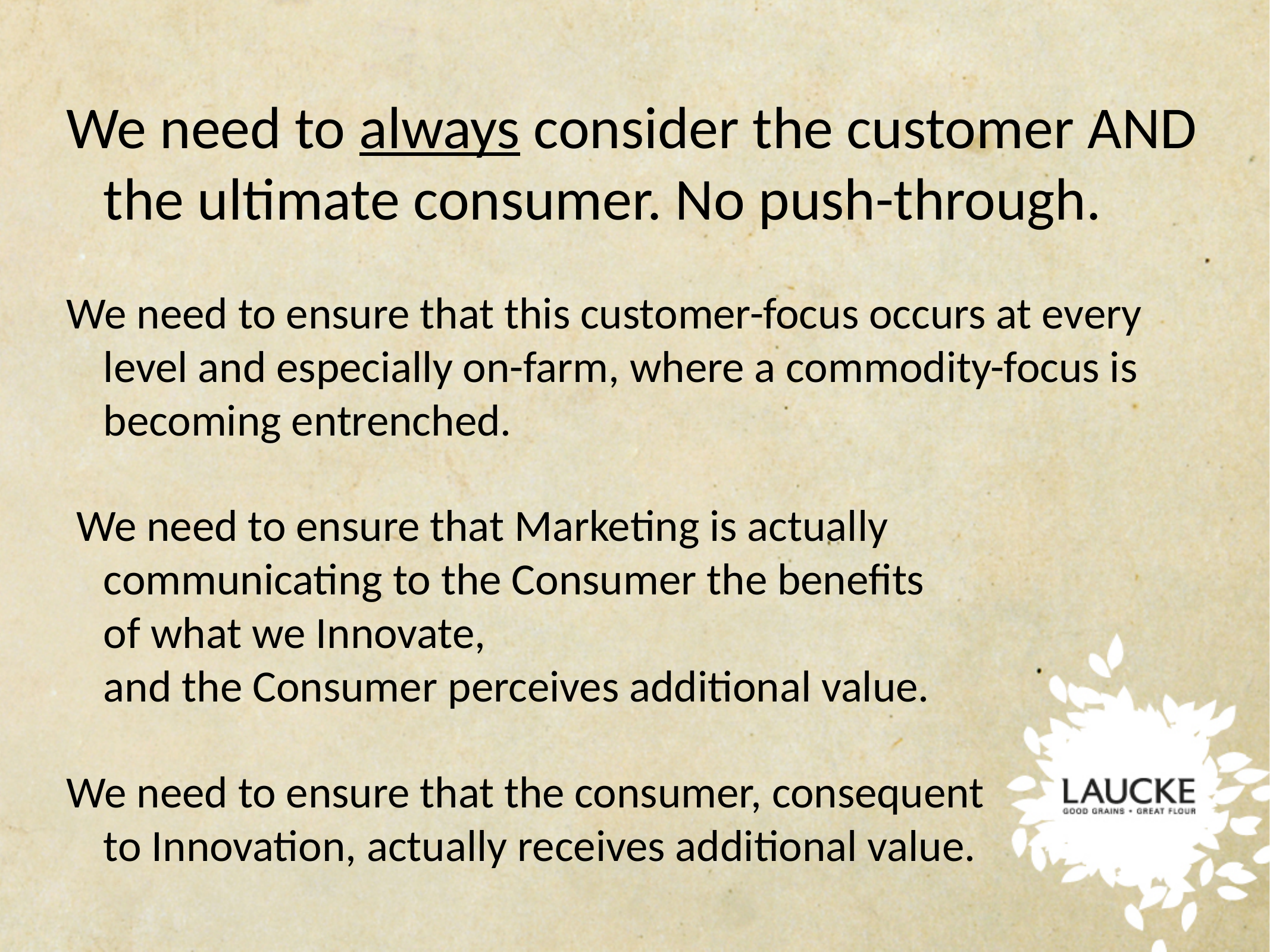

We need to always consider the customer AND the ultimate consumer. No push-through.
We need to ensure that this customer-focus occurs at every level and especially on-farm, where a commodity-focus is becoming entrenched.
 We need to ensure that Marketing is actually
communicating to the Consumer the benefits
of what we Innovate,
and the Consumer perceives additional value.
We need to ensure that the consumer, consequent
to Innovation, actually receives additional value.